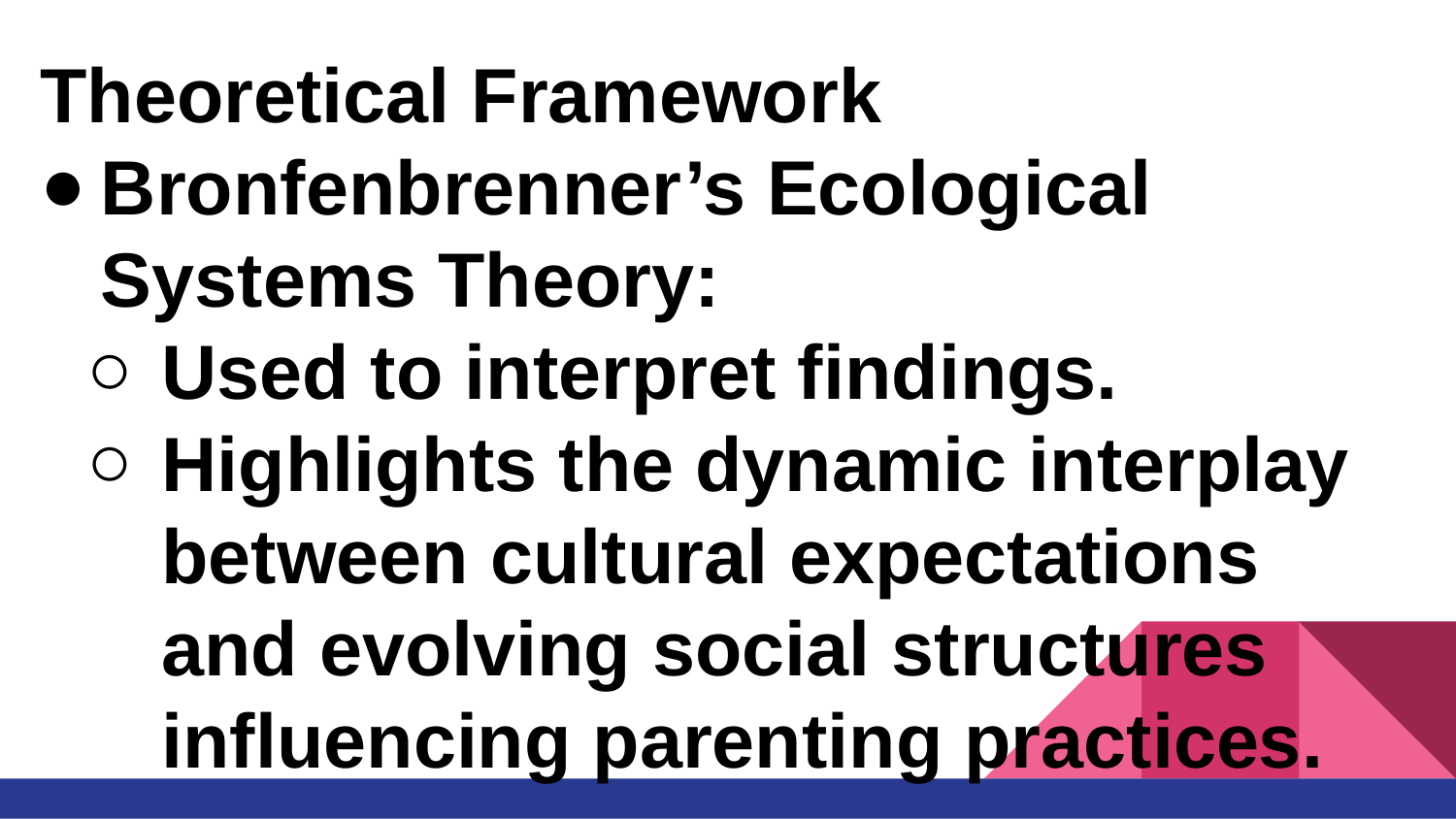

Theoretical Framework
Bronfenbrenner’s Ecological Systems Theory:
Used to interpret findings.
Highlights the dynamic interplay between cultural expectations and evolving social structures influencing parenting practices.